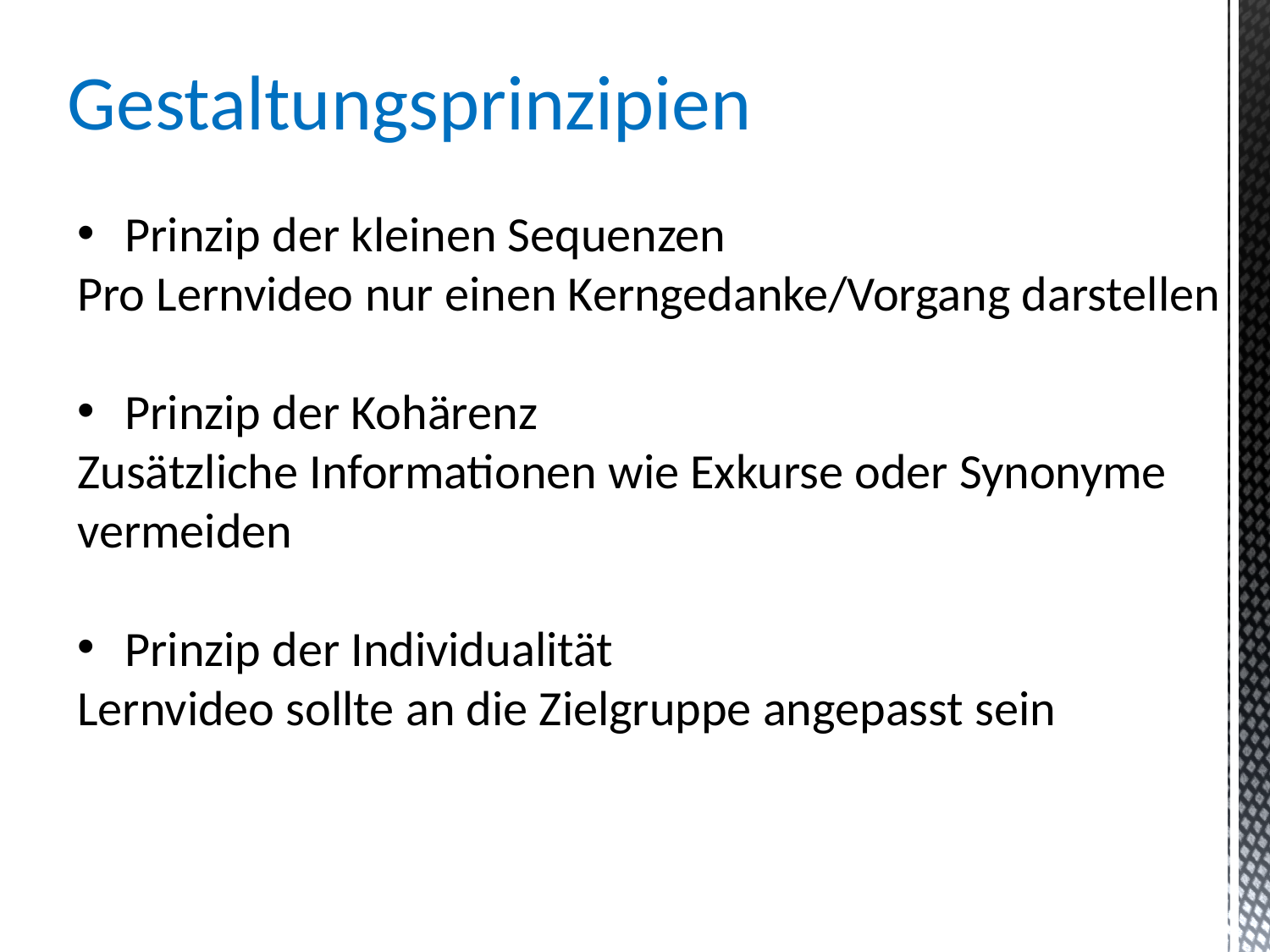

Gestaltungsprinzipien
Prinzip der kleinen Sequenzen
Pro Lernvideo nur einen Kerngedanke/Vorgang darstellen

Prinzip der Kohärenz
Zusätzliche Informationen wie Exkurse oder Synonyme vermeiden

Prinzip der Individualität
Lernvideo sollte an die Zielgruppe angepasst sein